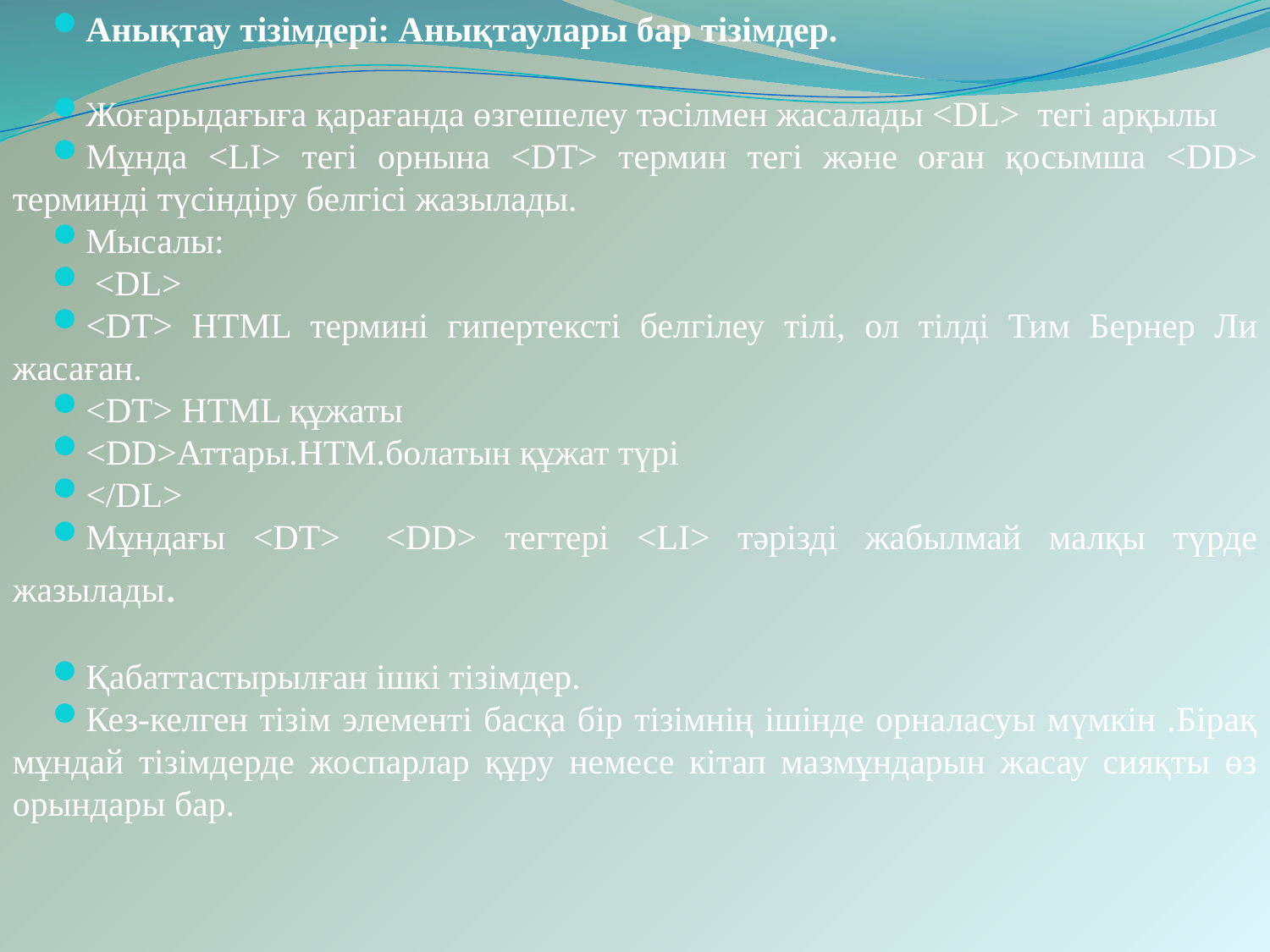

Анықтау тізімдері: Анықтаулары бар тізімдер.

Жоғарыдағыға қарағанда өзгешелеу тәсілмен жасалады <DL>  тегі арқылы
Мұнда <LI> тегі орнына <DT> термин тегі және оған қосымша <DD> терминді түсіндіру белгісі жазылады.
Мысалы:
 <DL>
<DT> HTML термині гипертексті белгілеу тілі, ол тілді Тим Бернер Ли жасаған.
<DT> HTML құжаты
<DD>Аттары.HTM.болатын құжат түрі
</DL>
Мұндағы <DT>   <DD> тегтері <LI> тәрізді жабылмай малқы түрде жазылады.

Қабаттастырылған ішкі тізімдер.
Кез-келген тізім элементі басқа бір тізімнің ішінде орналасуы мүмкін .Бірақ мұндай тізімдерде жоспарлар құру немесе кітап мазмұндарын жасау сияқты өз орындары бар.